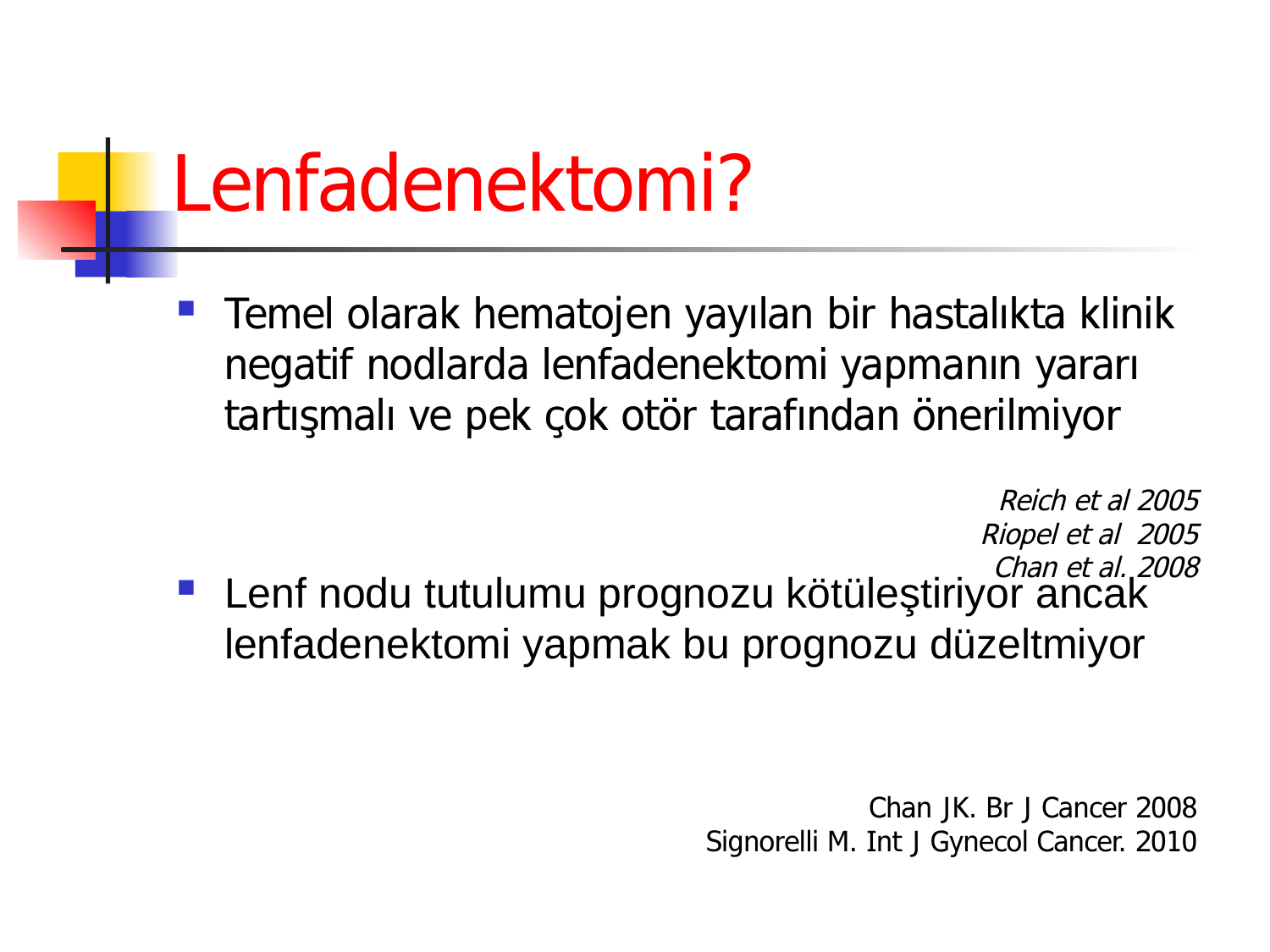

# Lenfadenektomi?
Temel olarak hematojen yayılan bir hastalıkta klinik negatif nodlarda lenfadenektomi yapmanın yararı tartışmalı ve pek çok otör tarafından önerilmiyor

Lenf nodu tutulumu prognozu kötüleştiriyor ancak lenfadenektomi yapmak bu prognozu düzeltmiyor

Reich et al 2005
Riopel et al  2005
Chan et al. 2008

Chan JK. Br J Cancer 2008
Signorelli M. Int J Gynecol Cancer. 2010